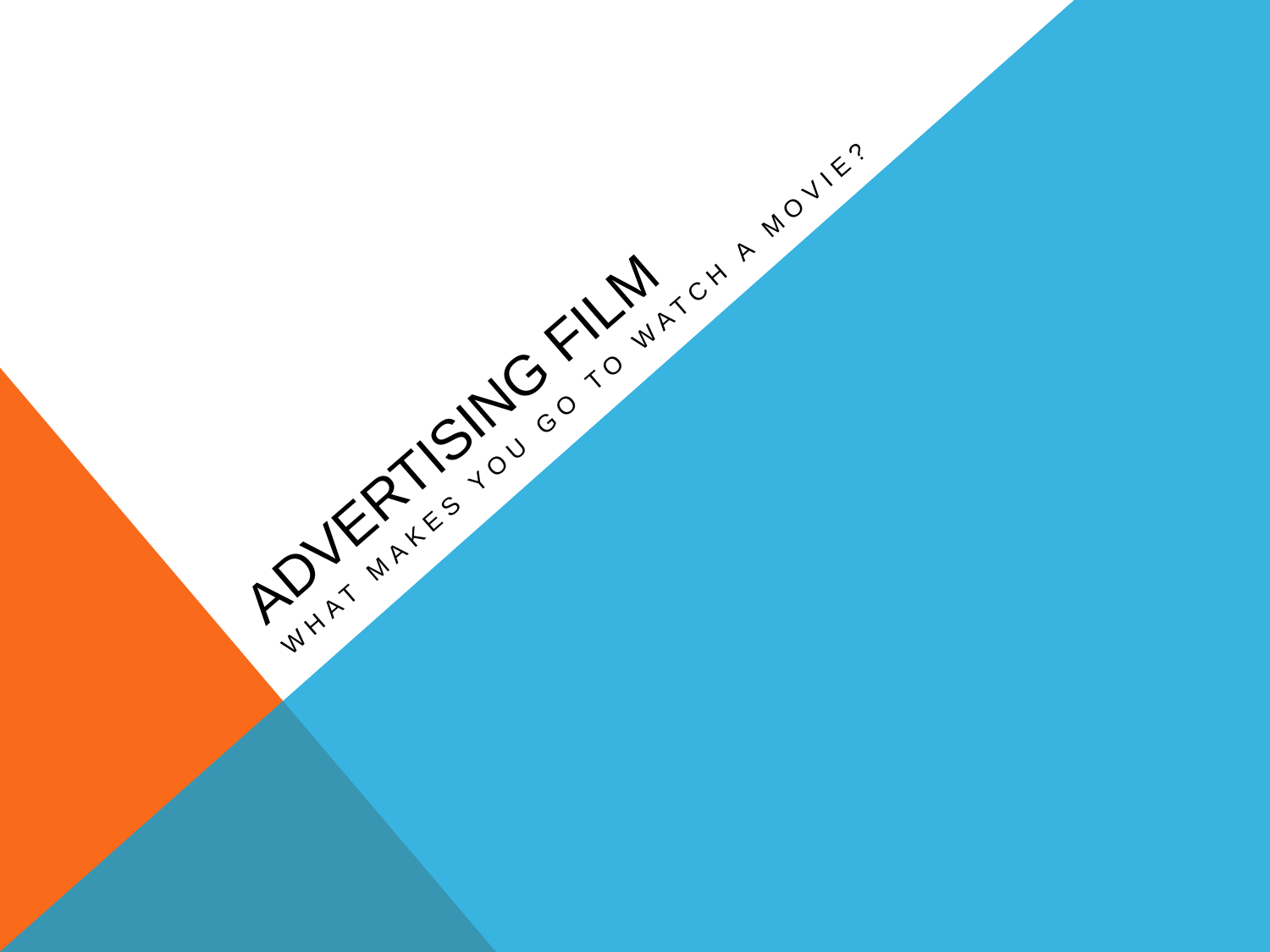

# Advertising Film
what makes you go to watch a movie?